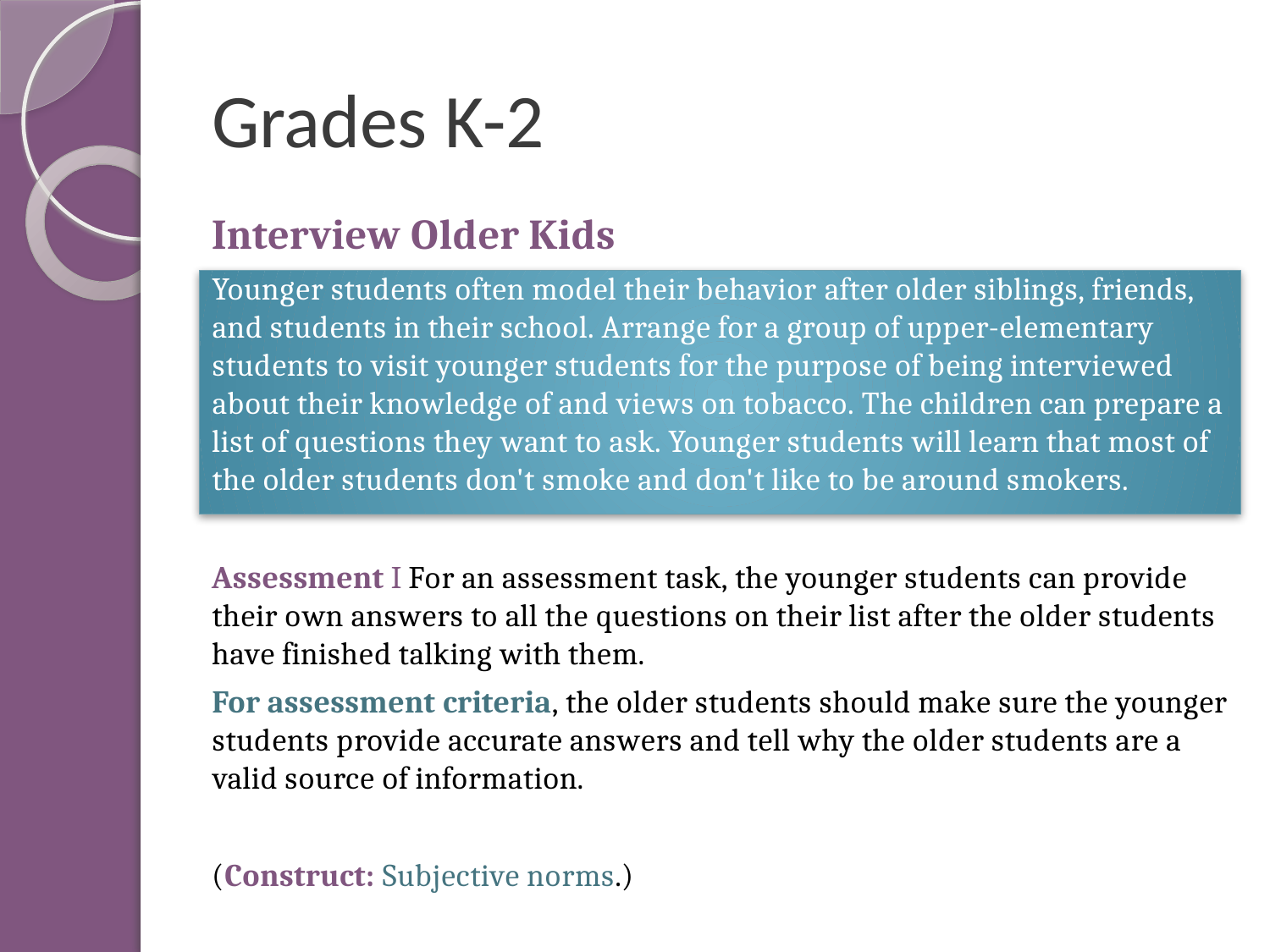

# Grades K-2
Interview Older Kids
Younger students often model their behavior after older siblings, friends, and students in their school. Arrange for a group of upper-elementary students to visit younger students for the purpose of being interviewed about their knowledge of and views on tobacco. The children can prepare a list of questions they want to ask. Younger students will learn that most of the older students don't smoke and don't like to be around smokers.

Assessment I For an assessment task, the younger students can provide their own answers to all the questions on their list after the older students have finished talking with them.
For assessment criteria, the older students should make sure the younger students provide accurate answers and tell why the older students are a valid source of information.

(Construct: Subjective norms.)